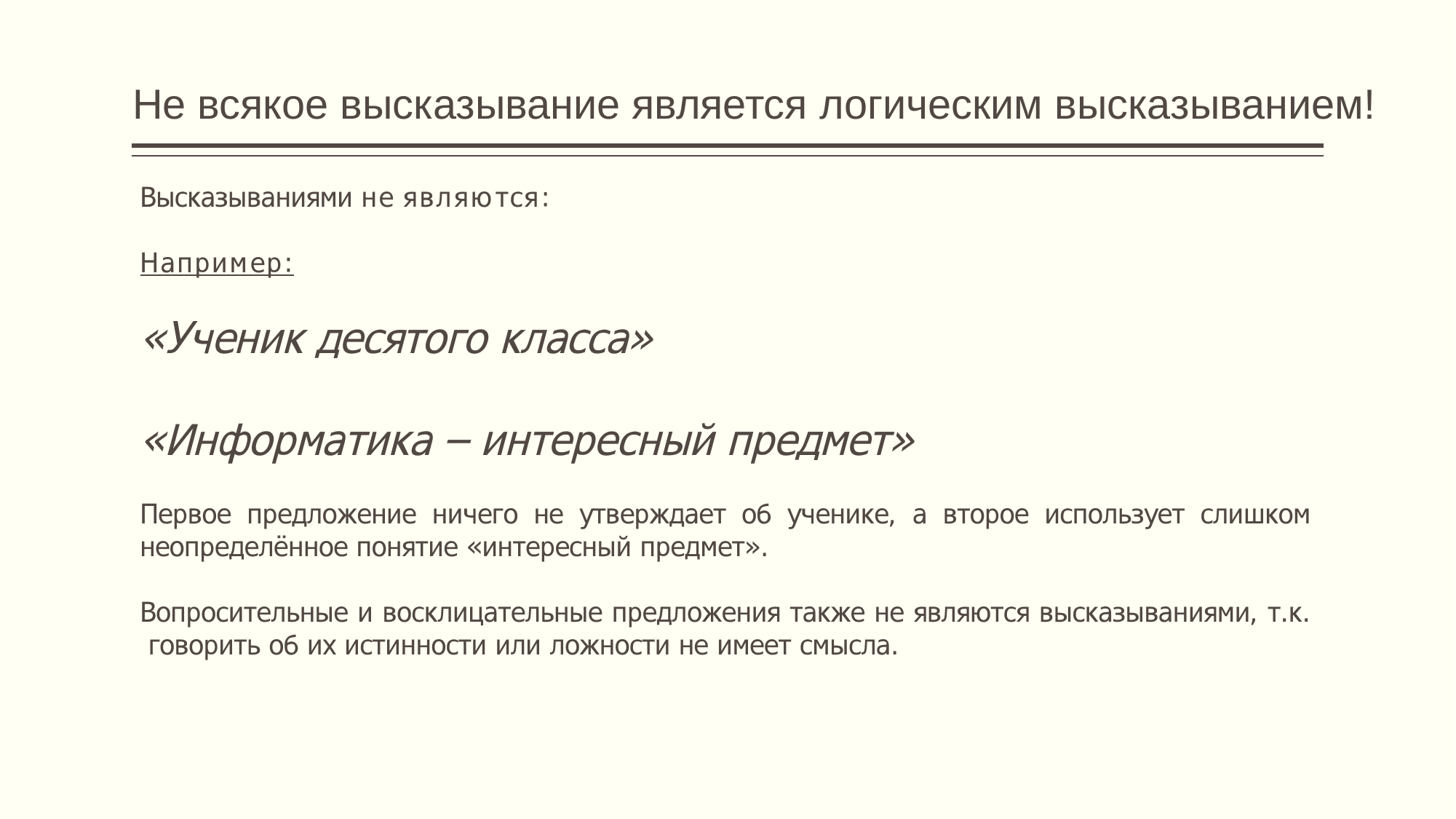

# Не всякое высказывание является логическим высказыванием!
Высказываниями не являются:

Например:

«Ученик десятого класса»

«Информатика – интересный предмет»

Первое предложение ничего не утверждает об ученике, а второе использует слишком неопределённое понятие «интересный предмет».

Вопросительные и восклицательные предложения также не являются высказываниями, т.к.  говорить об их истинности или ложности не имеет смысла.